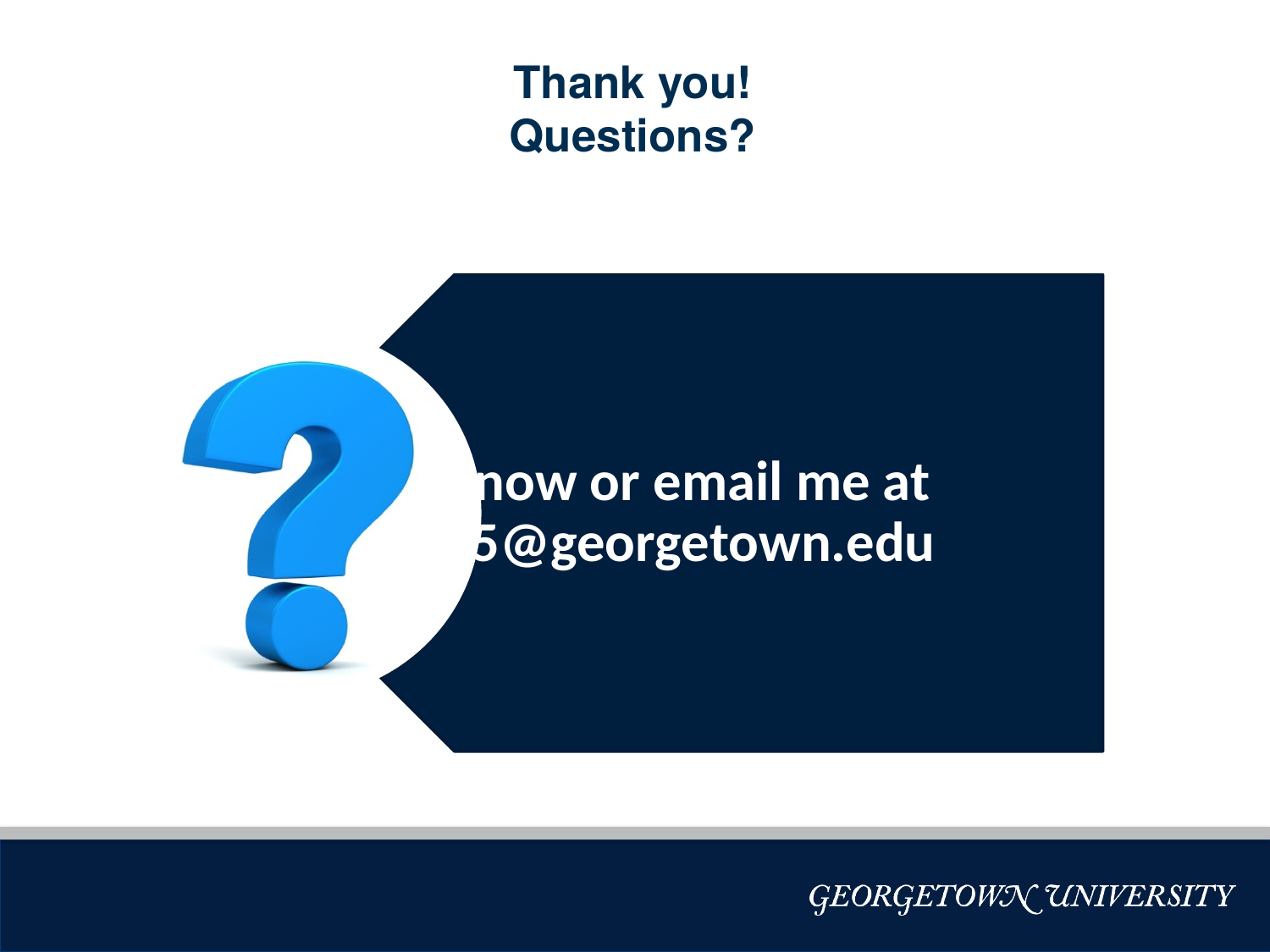

# Thank you! Questions?
Ask now or email me at lk735@georgetown.edu